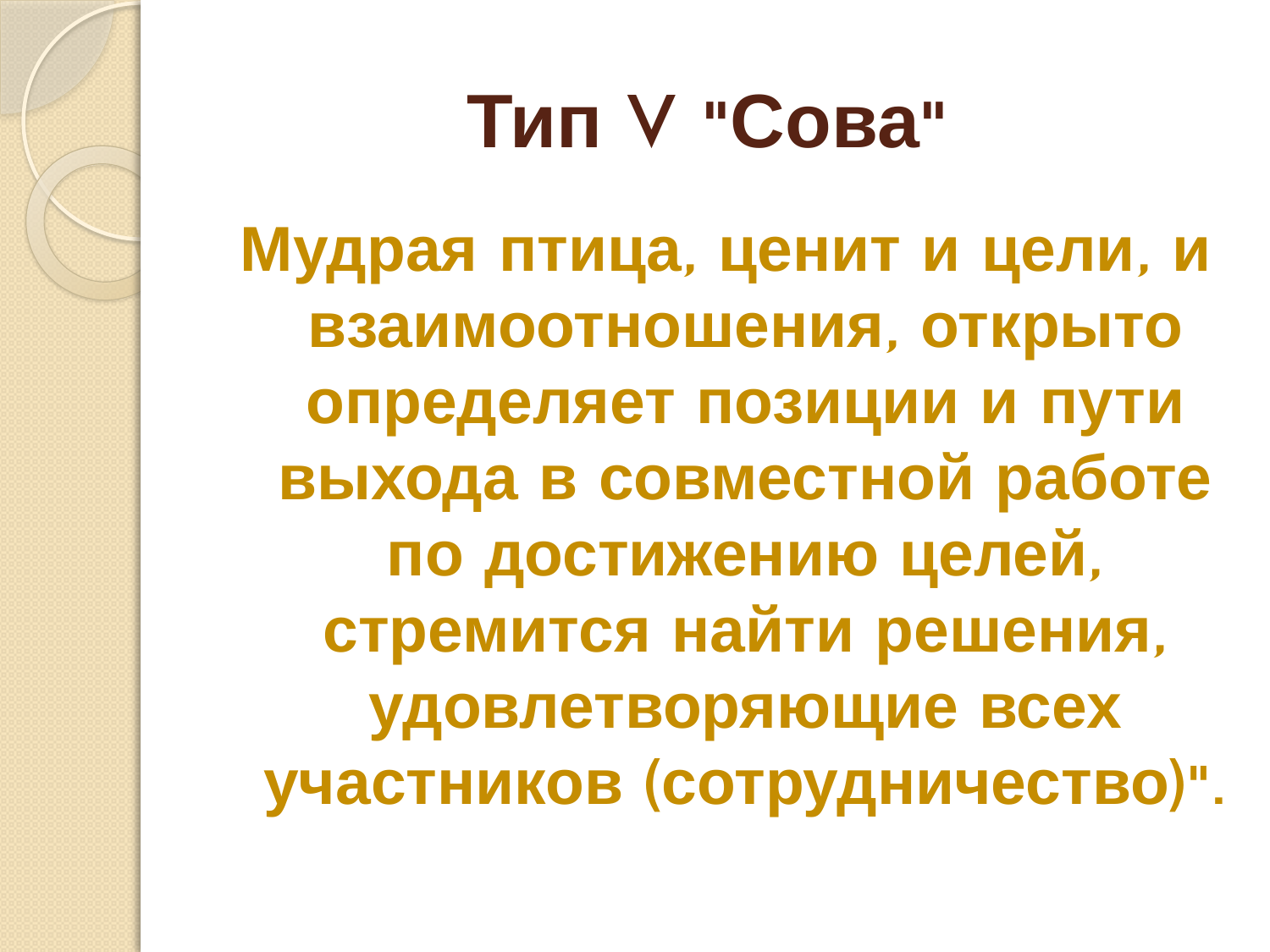

# Тип V "Сова"
Мудрая птица, ценит и цели, и взаимоотношения, открыто определяет позиции и пути выхода в совместной работе по достижению целей, стремится найти решения, удовлетворяющие всех участников (сотрудничество)".